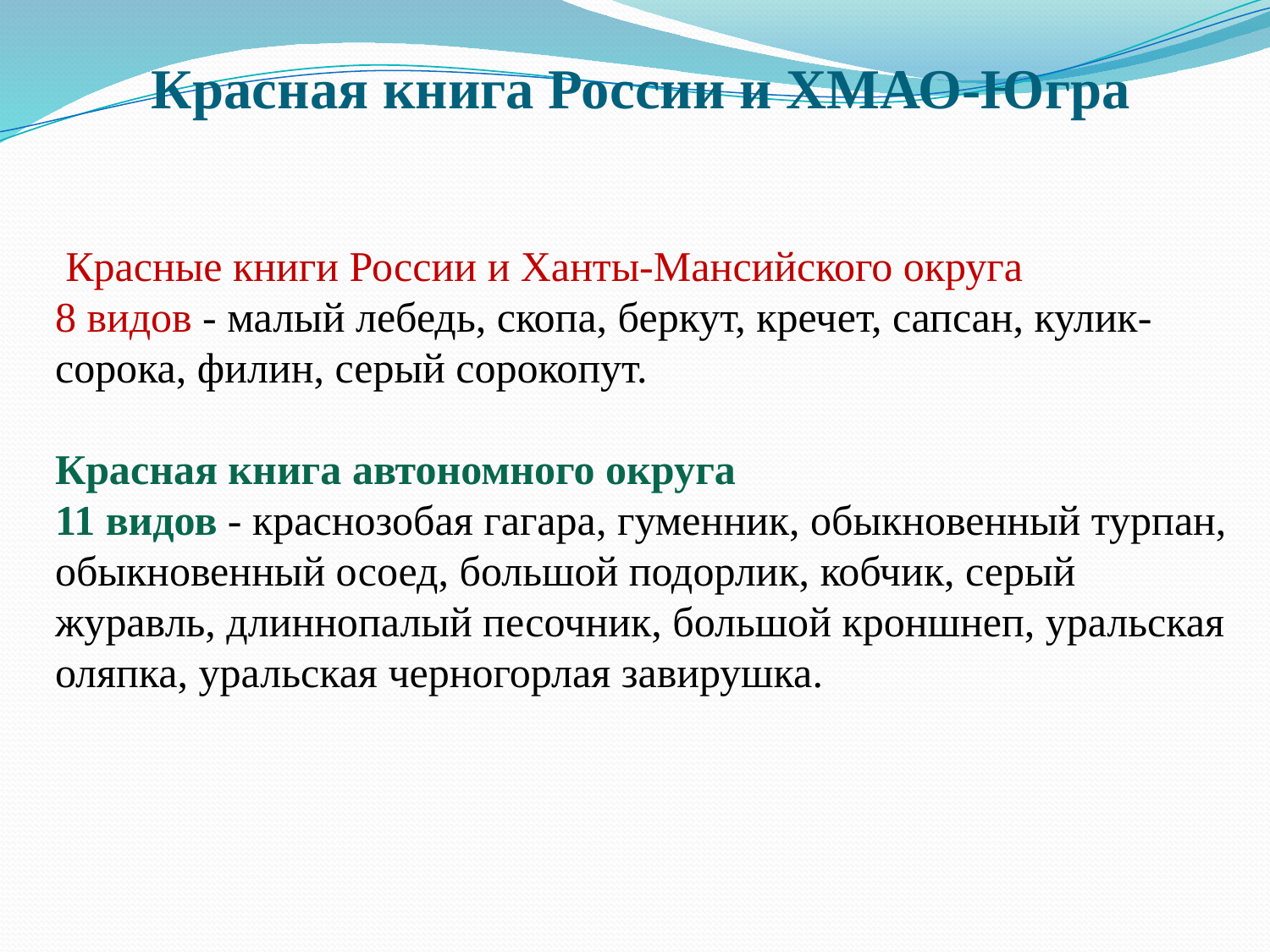

Красная книга России и ХМАО-Югра
# Красные книги России и Ханты-Мансийского округа 8 видов - малый лебедь, скопа, беркут, кречет, сапсан, кулик-сорока, филин, серый сорокопут. Красная книга автономного округа 11 видов - краснозобая гагара, гуменник, обыкновенный турпан, обыкновенный осоед, большой подорлик, кобчик, серый журавль, длиннопалый песочник, большой кроншнеп, уральская оляпка, уральская черногорлая завирушка.